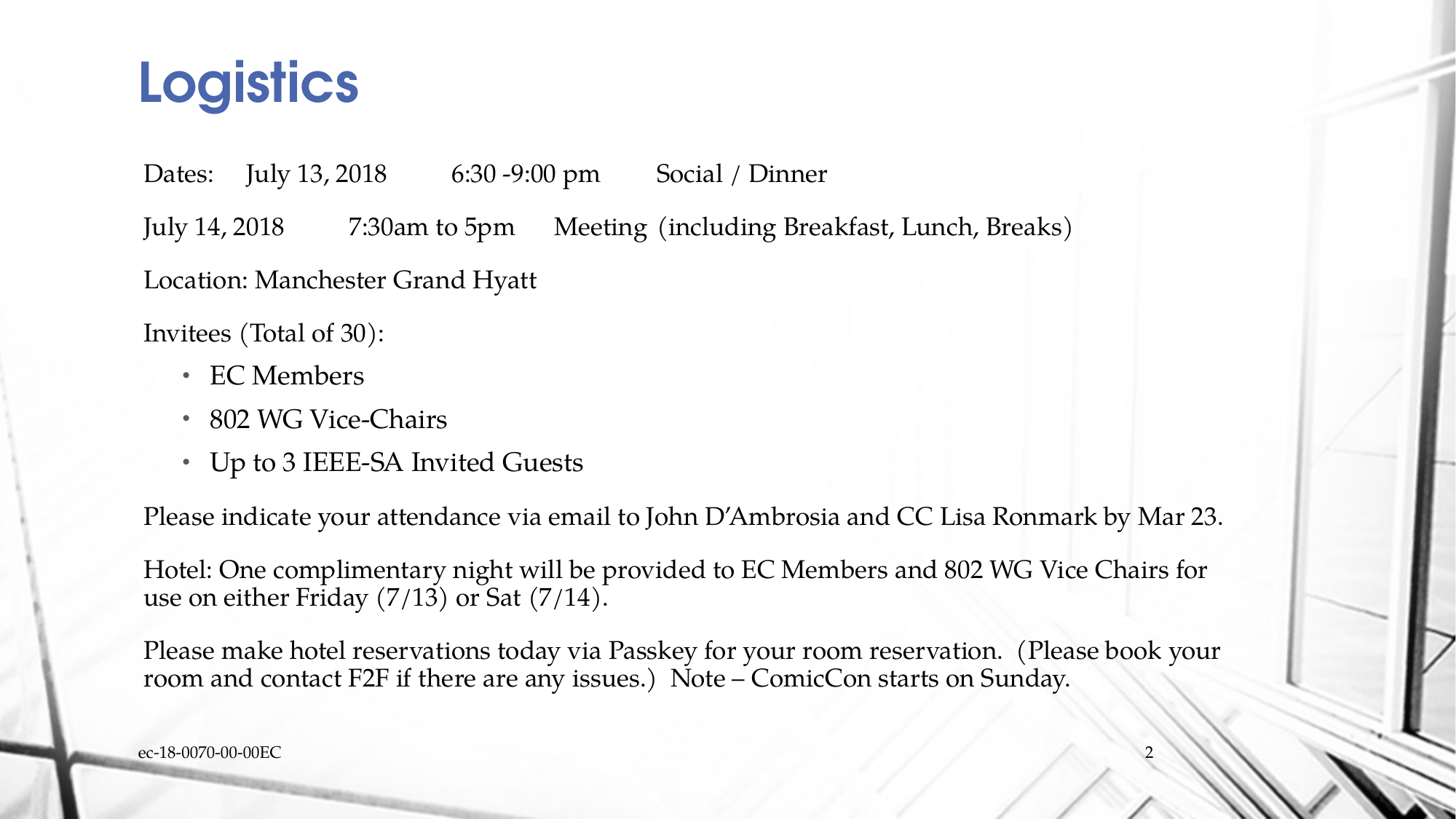

# Logistics
Dates:	July 13, 2018	6:30 -9:00 pm 	Social / Dinner
	July 14, 2018	7:30am to 5pm	Meeting	(including Breakfast, Lunch, Breaks)
Location: Manchester Grand Hyatt
Invitees (Total of 30):
EC Members
802 WG Vice-Chairs
Up to 3 IEEE-SA Invited Guests
Please indicate your attendance via email to John D’Ambrosia and CC Lisa Ronmark by Mar 23.
Hotel: One complimentary night will be provided to EC Members and 802 WG Vice Chairs for use on either Friday (7/13) or Sat (7/14).
Please make hotel reservations today via Passkey for your room reservation.  (Please book your room and contact F2F if there are any issues.)  Note – ComicCon starts on Sunday.

ec-18-0070-00-00EC
2